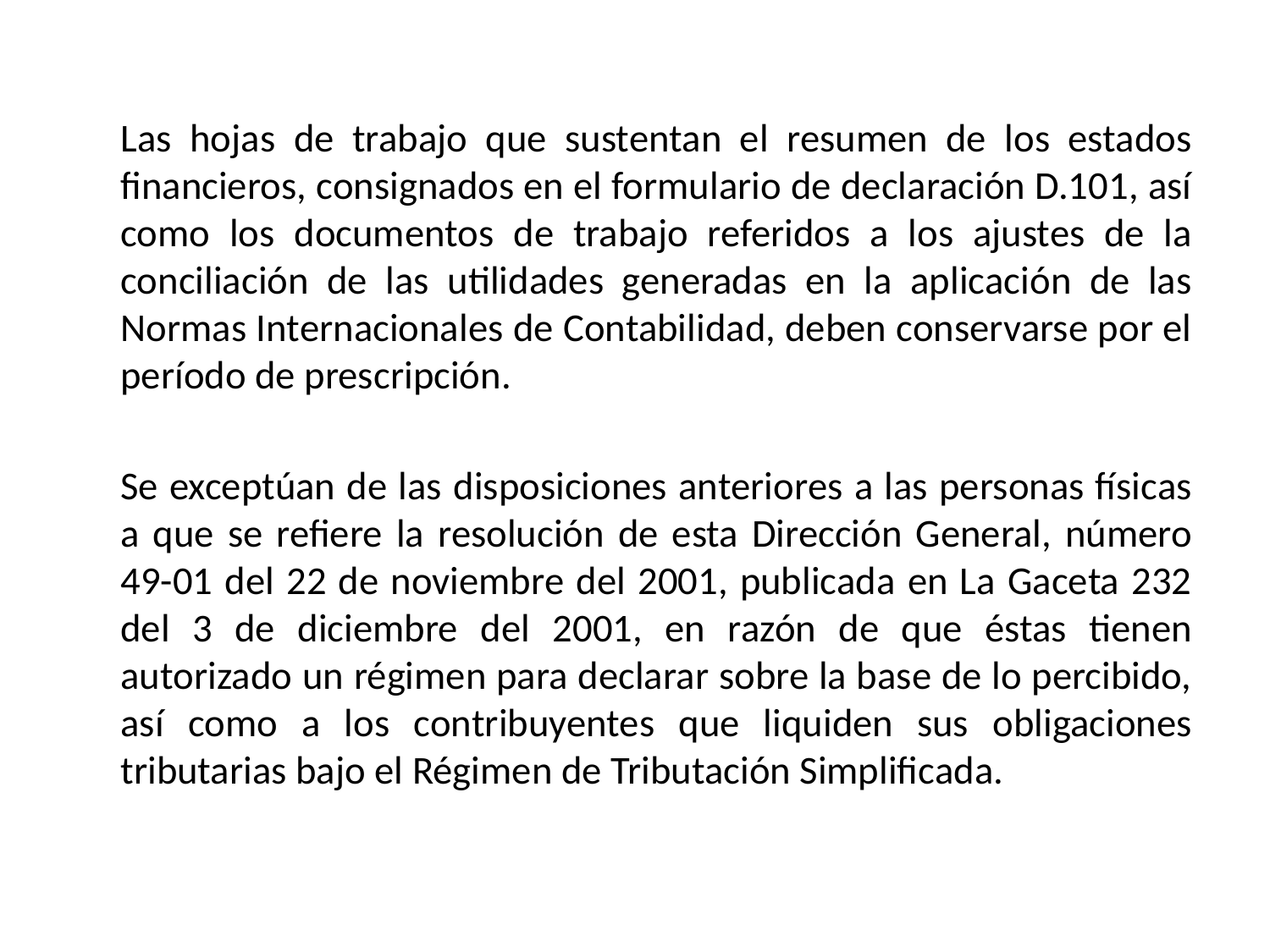

Las hojas de trabajo que sustentan el resumen de los estados financieros, consignados en el formulario de declaración D.101, así como los documentos de trabajo referidos a los ajustes de la conciliación de las utilidades generadas en la aplicación de las Normas Internacionales de Contabilidad, deben conservarse por el período de prescripción.

	Se exceptúan de las disposiciones anteriores a las personas físicas a que se refiere la resolución de esta Dirección General, número 49-01 del 22 de noviembre del 2001, publicada en La Gaceta 232 del 3 de diciembre del 2001, en razón de que éstas tienen autorizado un régimen para declarar sobre la base de lo percibido, así como a los contribuyentes que liquiden sus obligaciones tributarias bajo el Régimen de Tributación Simplificada.